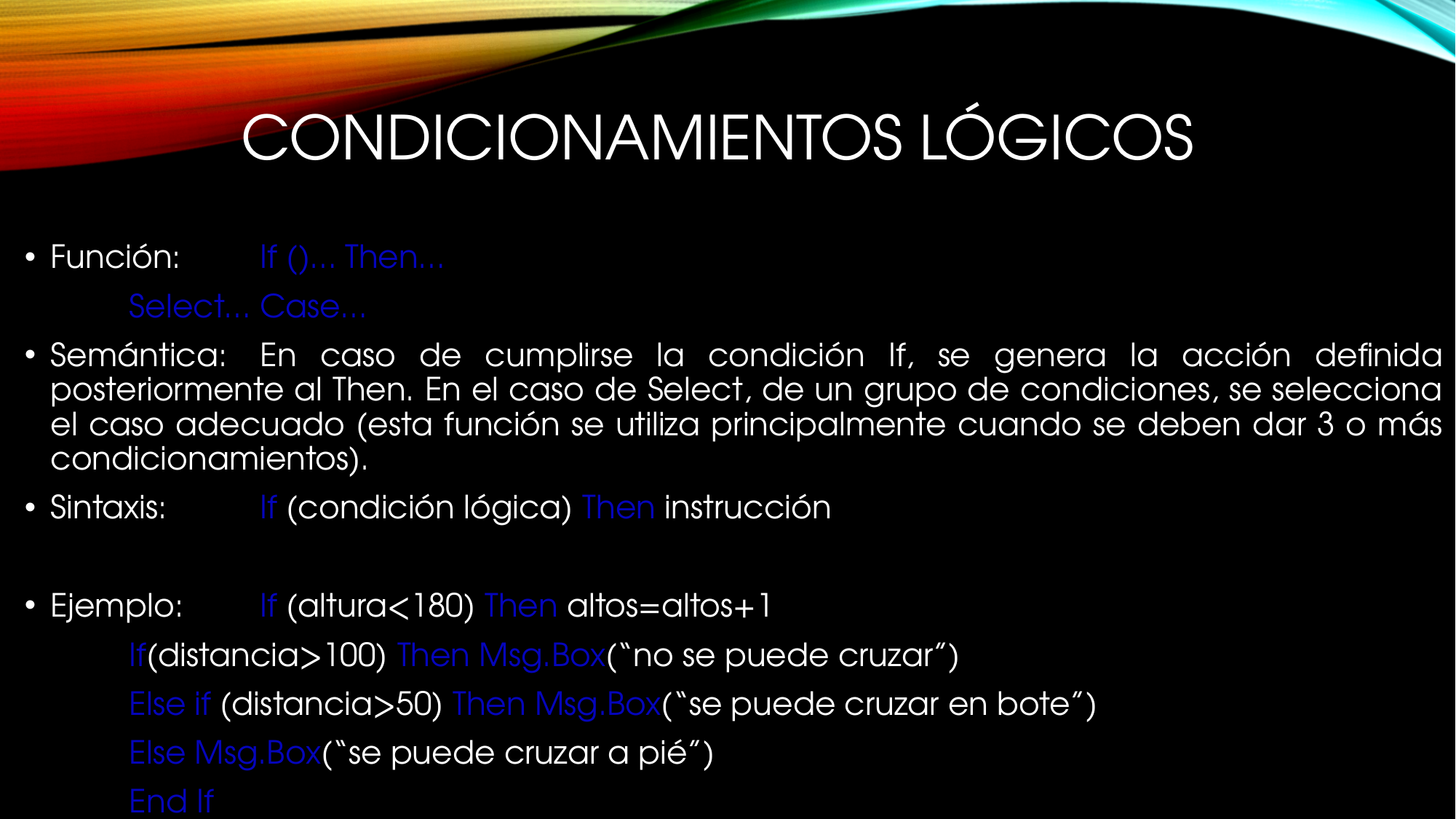

# Condicionamientos Lógicos
Función:			If ()… Then…
				Select… Case…
Semántica:			En caso de cumplirse la condición If, se genera la acción definida posteriormente al Then. En el caso de Select, de un grupo de condiciones, se selecciona el caso adecuado (esta función se utiliza principalmente cuando se deben dar 3 o más condicionamientos).
Sintaxis:			If (condición lógica) Then instrucción

Ejemplo:			If (altura<180) Then altos=altos+1
				If(distancia>100) Then Msg.Box(“no se puede cruzar”)
				Else if (distancia>50) Then Msg.Box(“se puede cruzar en bote”)
				Else Msg.Box(“se puede cruzar a pié”)
						End If